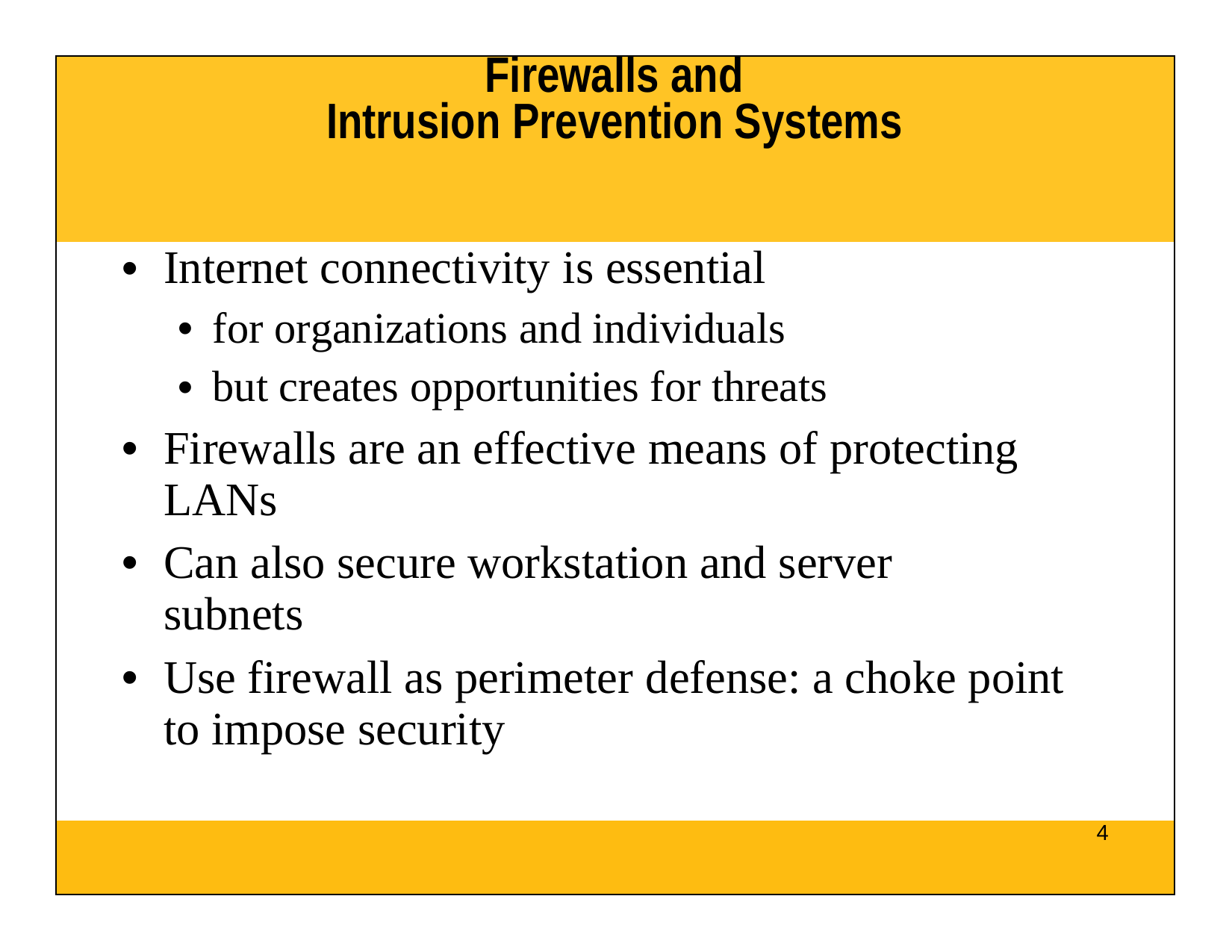

| Firewalls and Intrusion Prevention Systems |
| --- |
| Internet connectivity is essential for organizations and individuals but creates opportunities for threats Firewalls are an effective means of protecting LANs Can also secure workstation and server subnets Use firewall as perimeter defense: a choke point to impose security |
| 4 |